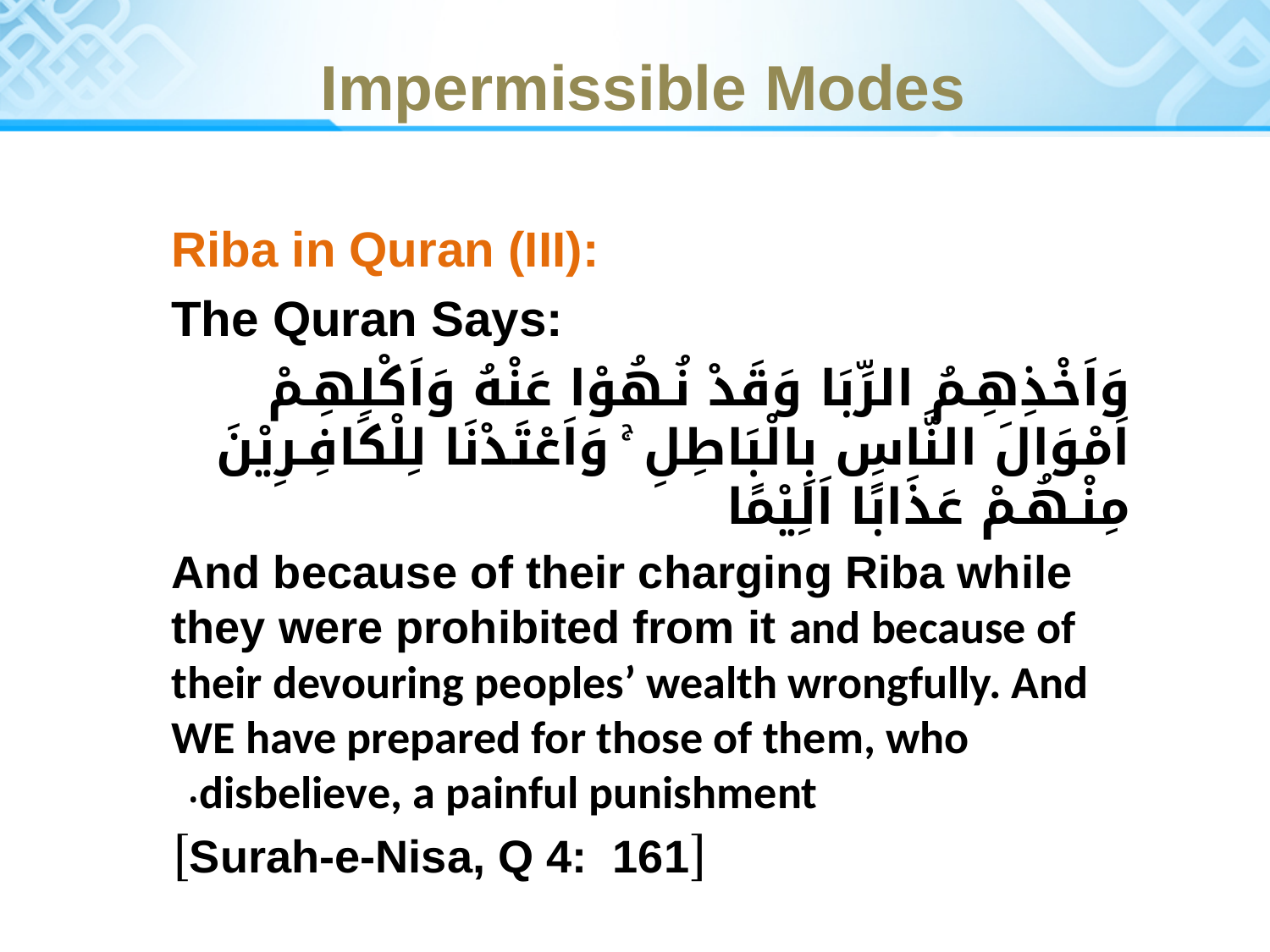

# Impermissible Modes

Riba in Quran (III):
The Quran Says:
وَاَخْذِهِـمُ الرِّبَا وَقَدْ نُـهُوْا عَنْهُ وَاَكْلِهِـمْ اَمْوَالَ النَّاسِ بِالْبَاطِلِ ۚ وَاَعْتَدْنَا لِلْكَافِـرِيْنَ مِنْـهُـمْ عَذَابًا اَلِيْمًا
And because of their charging Riba while they were prohibited from it and because of their devouring peoples’ wealth wrongfully. And WE have prepared for those of them, who disbelieve, a painful punishment.
[Surah-e-Nisa, Q 4:  161]